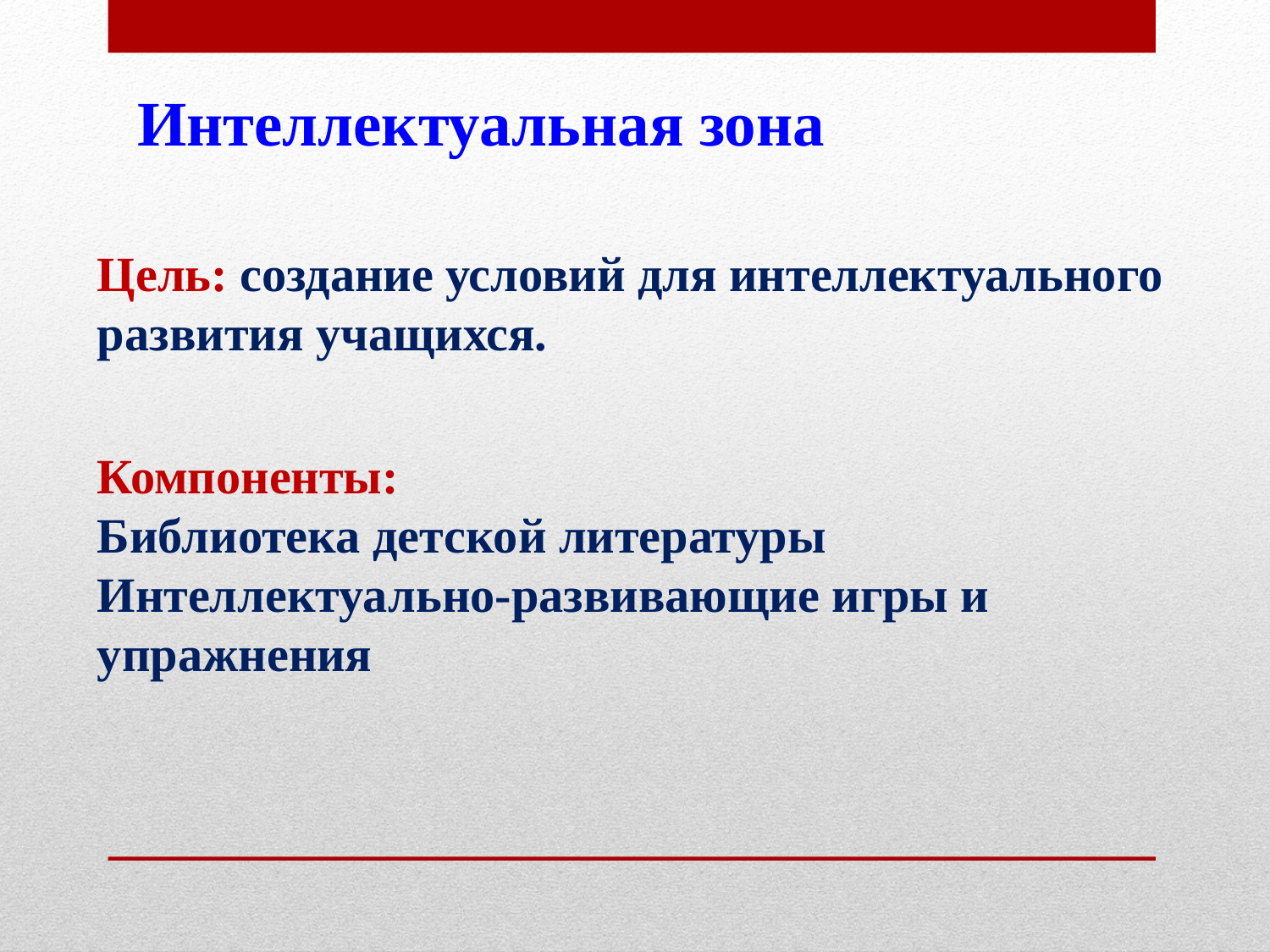

Интеллектуальная зона
Цель: создание условий для интеллектуального развития учащихся.
Компоненты:
Библиотека детской литературы
Интеллектуально-развивающие игры и упражнения